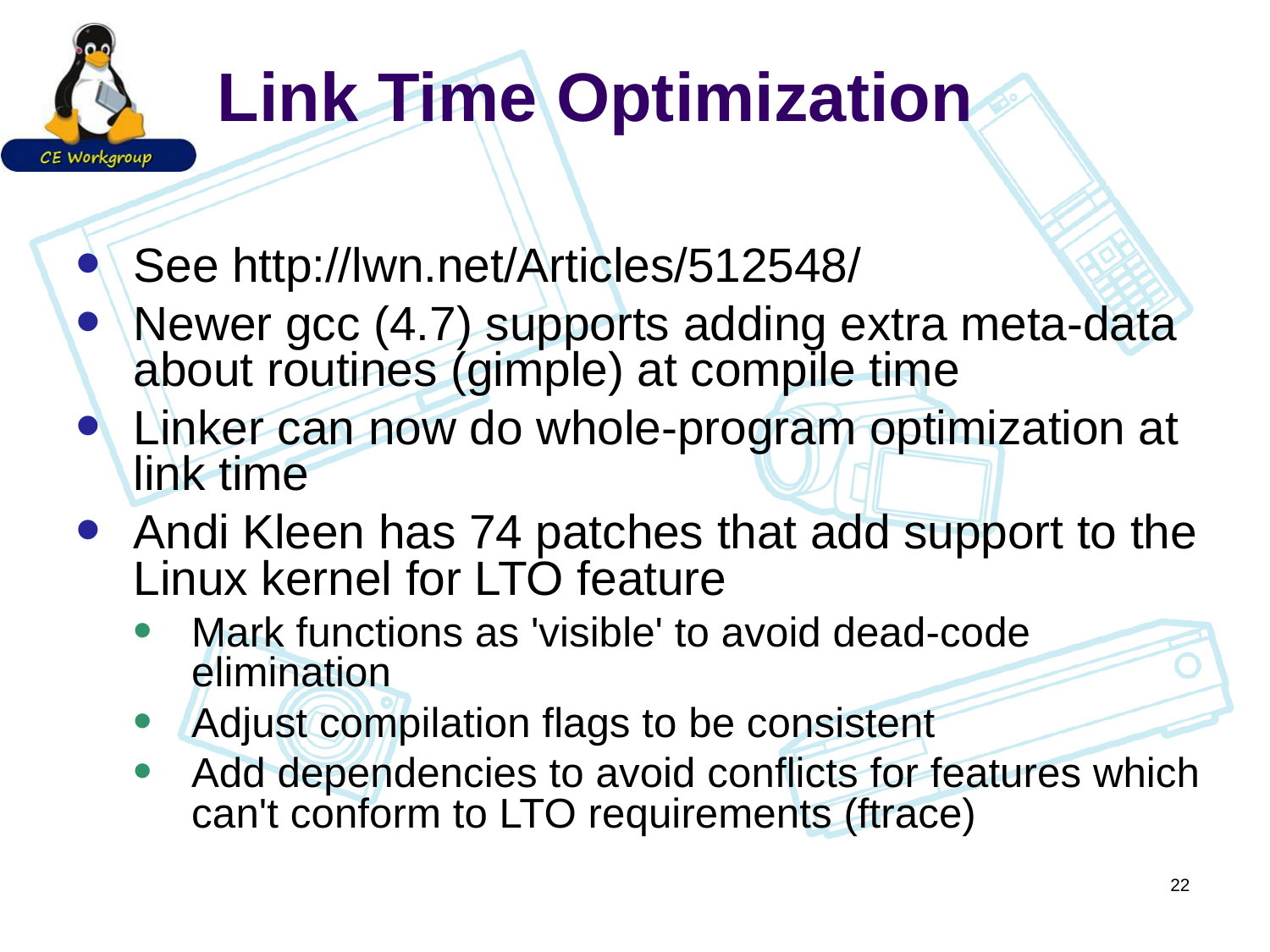

# Link Time Optimization
See http://lwn.net/Articles/512548/
Newer gcc (4.7) supports adding extra meta-data about routines (gimple) at compile time
Linker can now do whole-program optimization at link time
Andi Kleen has 74 patches that add support to the Linux kernel for LTO feature
Mark functions as 'visible' to avoid dead-code elimination
Adjust compilation flags to be consistent
Add dependencies to avoid conflicts for features which can't conform to LTO requirements (ftrace)
22